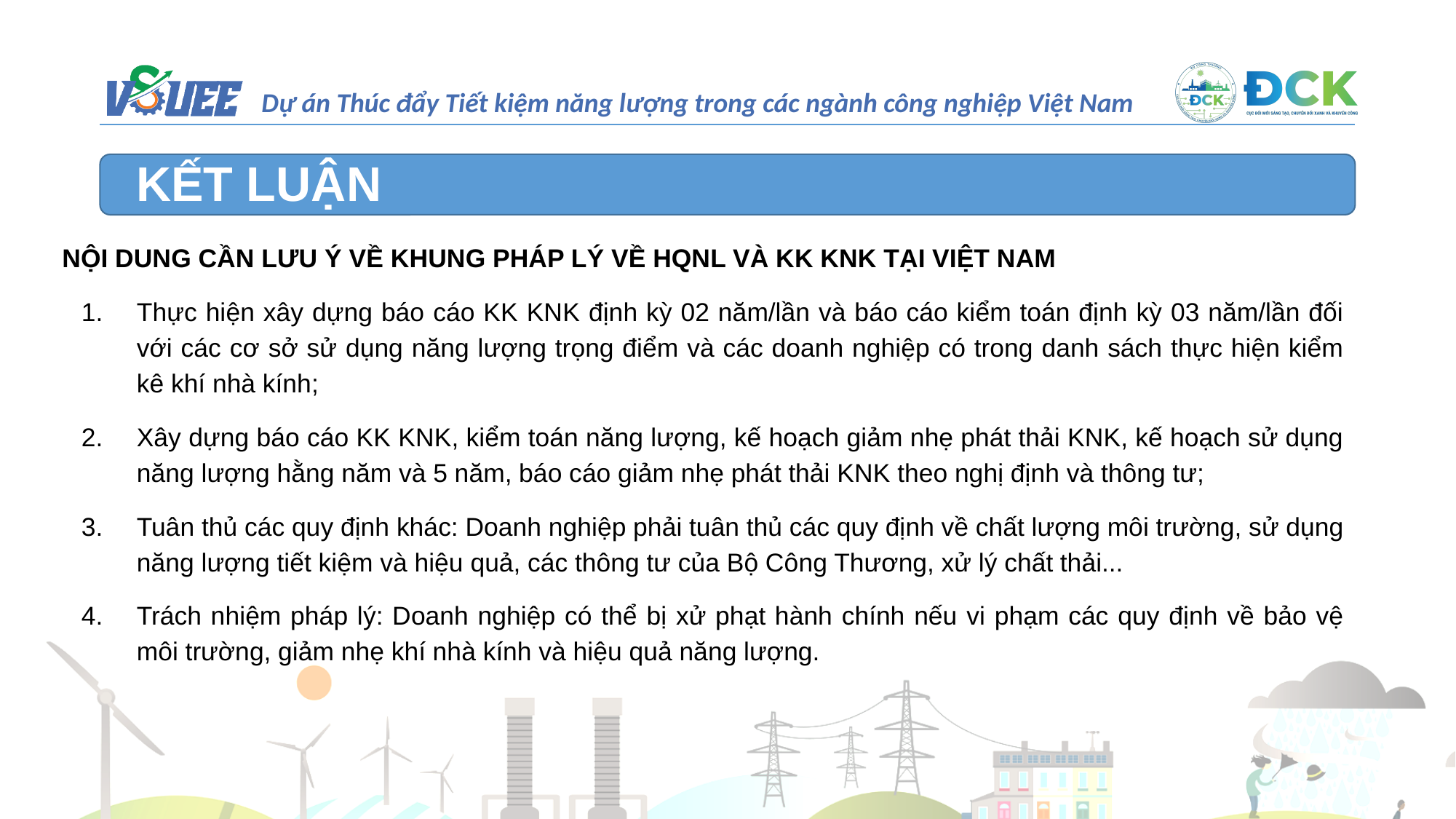

KẾT LUẬN
NỘI DUNG CẦN LƯU Ý VỀ KHUNG PHÁP LÝ VỀ HQNL VÀ KK KNK TẠI VIỆT NAM
Thực hiện xây dựng báo cáo KK KNK định kỳ 02 năm/lần và báo cáo kiểm toán định kỳ 03 năm/lần đối với các cơ sở sử dụng năng lượng trọng điểm và các doanh nghiệp có trong danh sách thực hiện kiểm kê khí nhà kính;
Xây dựng báo cáo KK KNK, kiểm toán năng lượng, kế hoạch giảm nhẹ phát thải KNK, kế hoạch sử dụng năng lượng hằng năm và 5 năm, báo cáo giảm nhẹ phát thải KNK theo nghị định và thông tư;
Tuân thủ các quy định khác: Doanh nghiệp phải tuân thủ các quy định về chất lượng môi trường, sử dụng năng lượng tiết kiệm và hiệu quả, các thông tư của Bộ Công Thương, xử lý chất thải...
Trách nhiệm pháp lý: Doanh nghiệp có thể bị xử phạt hành chính nếu vi phạm các quy định về bảo vệ môi trường, giảm nhẹ khí nhà kính và hiệu quả năng lượng.